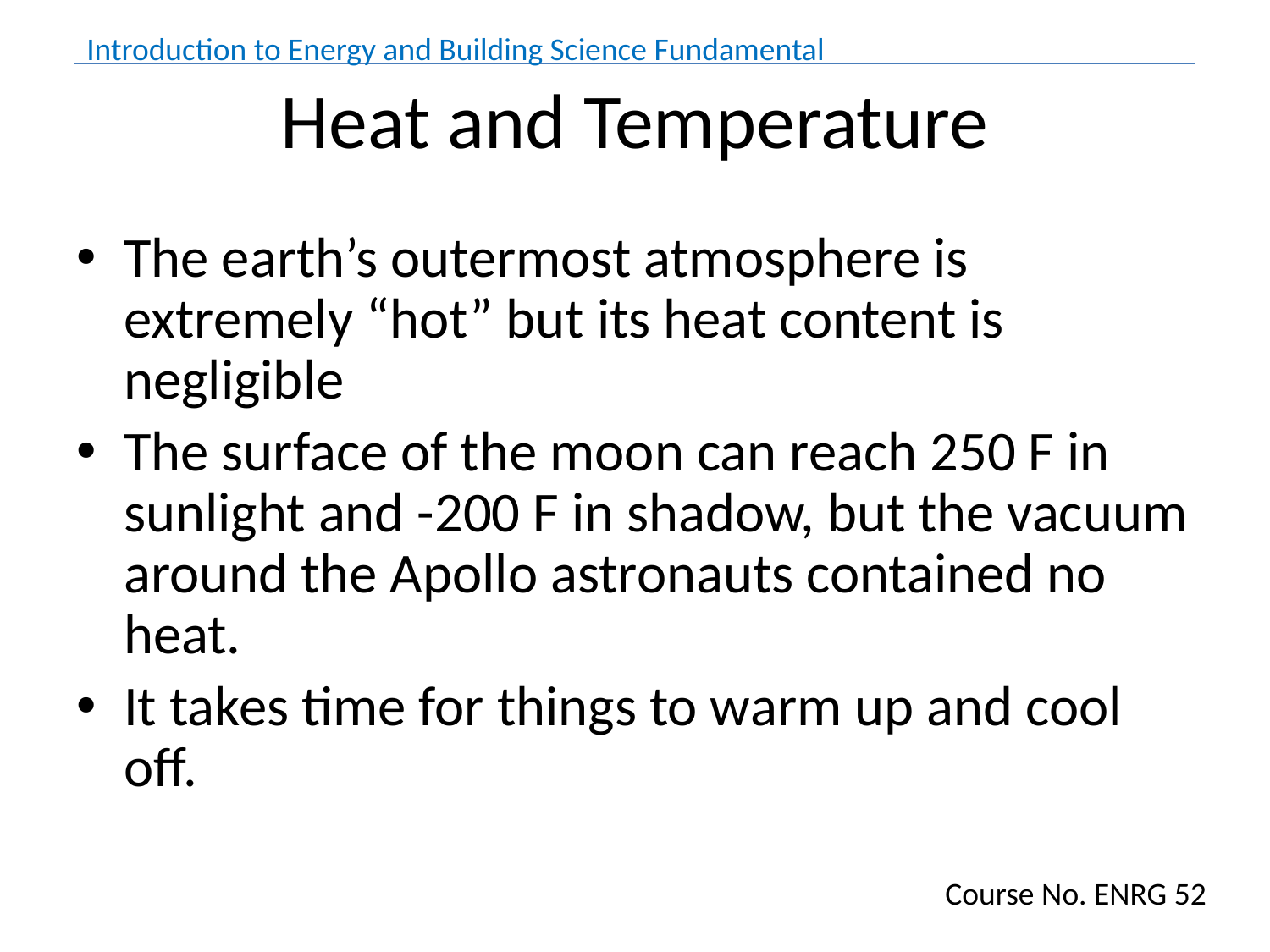

# Heat and Temperature
The earth’s outermost atmosphere is extremely “hot” but its heat content is negligible
The surface of the moon can reach 250 F in sunlight and -200 F in shadow, but the vacuum around the Apollo astronauts contained no heat.
It takes time for things to warm up and cool off.